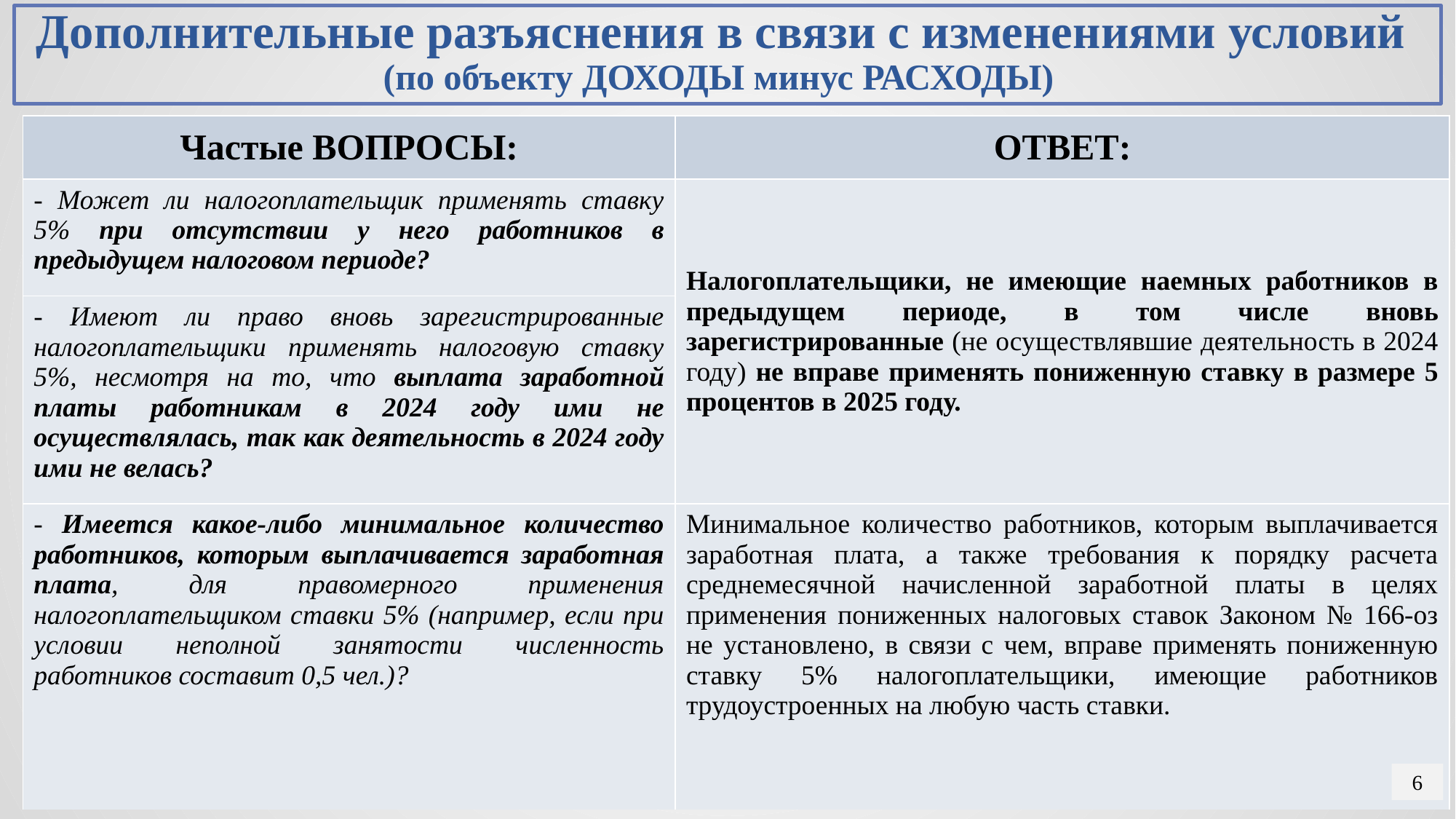

# Дополнительные разъяснения в связи с изменениями условий (по объекту ДОХОДЫ минус РАСХОДЫ)

| Частые ВОПРОСЫ: | ОТВЕТ: |
| --- | --- |
| - Может ли налогоплательщик применять ставку 5% при отсутствии у него работников в предыдущем налоговом периоде? | Налогоплательщики, не имеющие наемных работников в предыдущем периоде, в том числе вновь зарегистрированные (не осуществлявшие деятельность в 2024 году) не вправе применять пониженную ставку в размере 5 процентов в 2025 году. |
| - Имеют ли право вновь зарегистрированные налогоплательщики применять налоговую ставку 5%, несмотря на то, что выплата заработной платы работникам в 2024 году ими не осуществлялась, так как деятельность в 2024 году ими не велась? |  |
| - Имеется какое-либо минимальное количество работников, которым выплачивается заработная плата, для правомерного применения налогоплательщиком ставки 5% (например, если при условии неполной занятости численность работников составит 0,5 чел.)? | Минимальное количество работников, которым выплачивается заработная плата, а также требования к порядку расчета среднемесячной начисленной заработной платы в целях применения пониженных налоговых ставок Законом № 166-оз не установлено, в связи с чем, вправе применять пониженную ставку 5% налогоплательщики, имеющие работников трудоустроенных на любую часть ставки. |

4
6